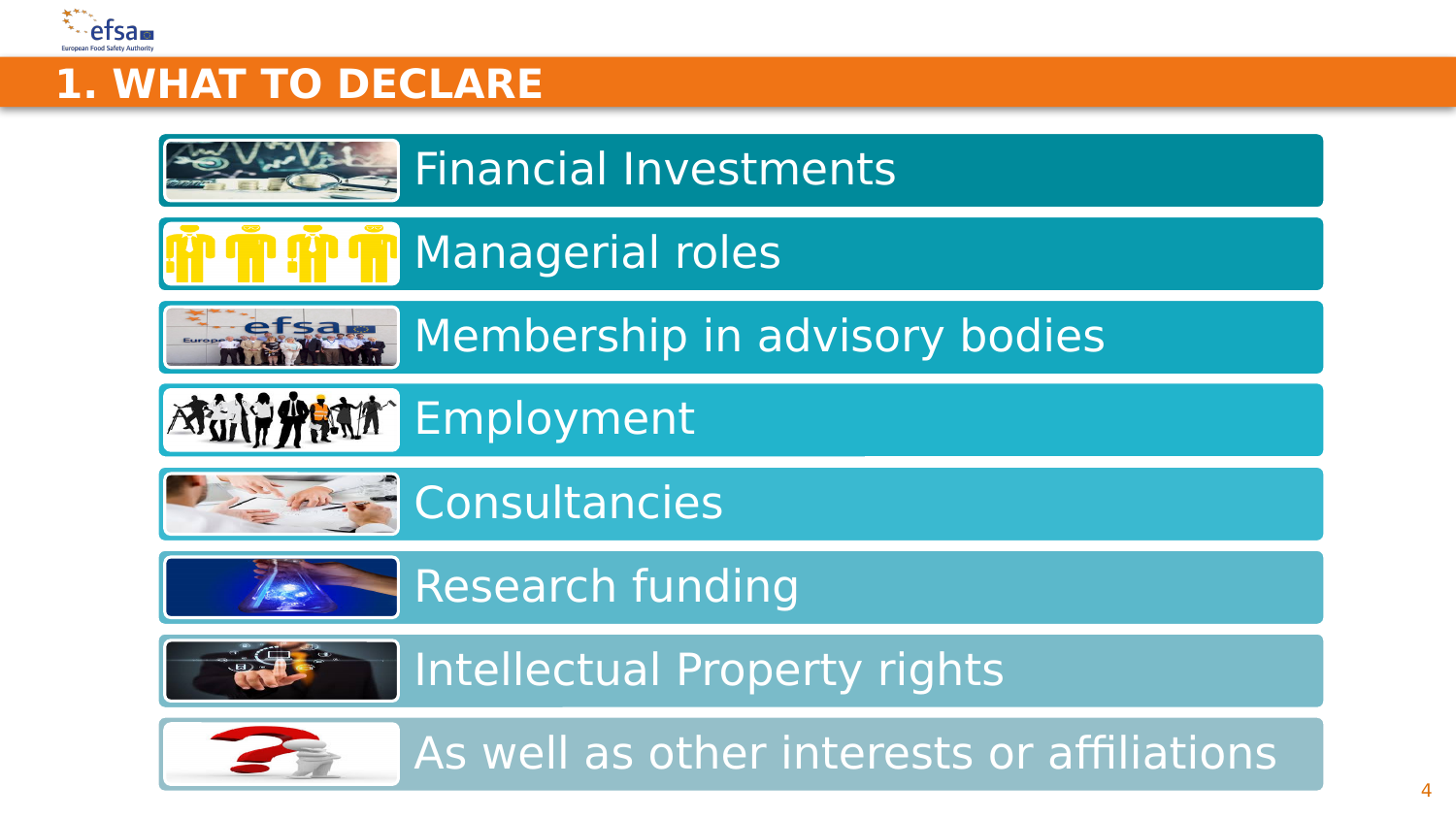

# 1. WHAT TO DECLARE
Financial Investments
Managerial roles
Membership in advisory bodies
Employment
Consultancies
Research funding
Intellectual Property rights
As well as other interests or affiliations